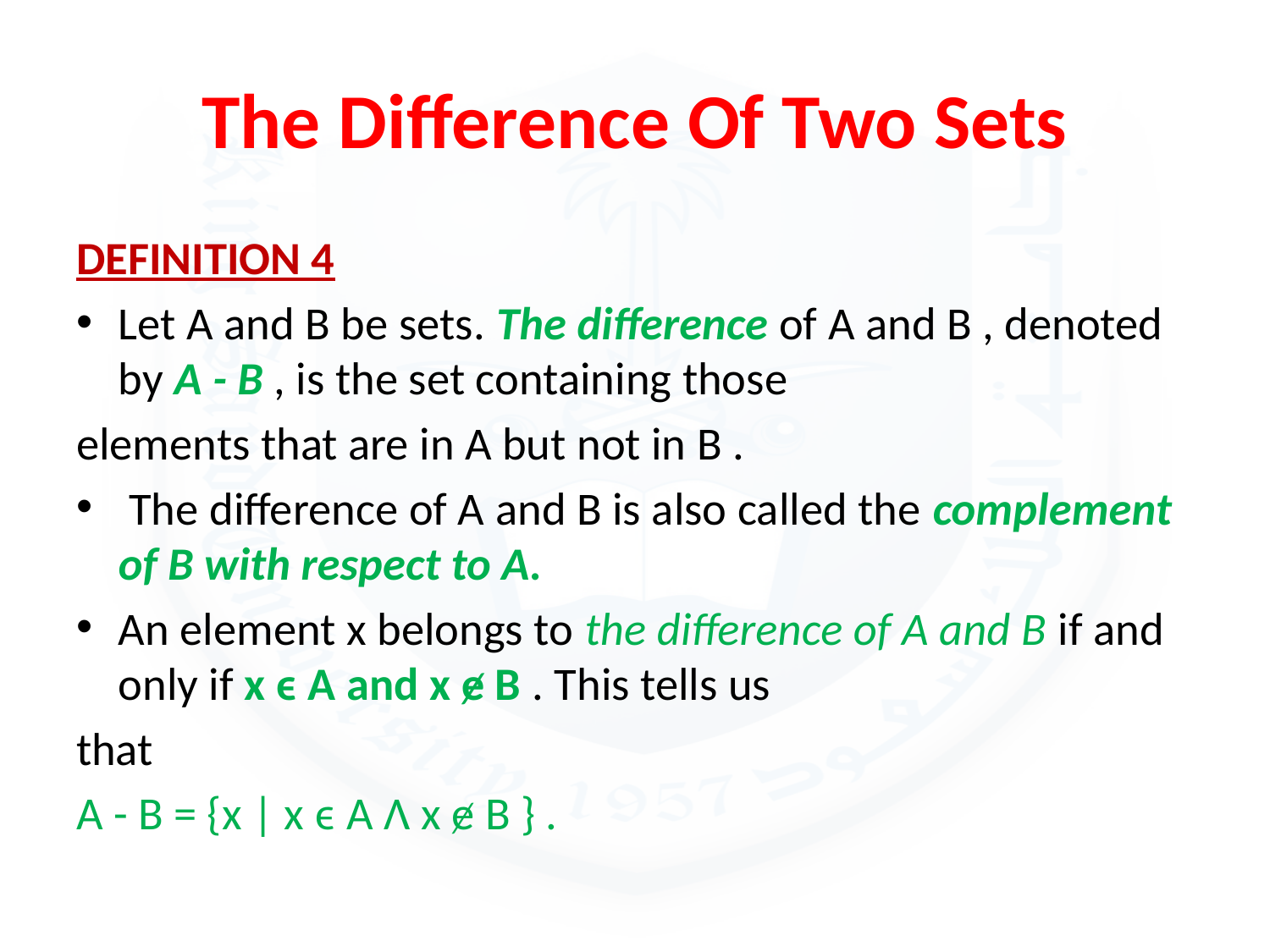

# The Difference Of Two Sets
DEFINITION 4
Let A and B be sets. The difference of A and B , denoted by A - B , is the set containing those
elements that are in A but not in B .
 The difference of A and B is also called the complement of B with respect to A.
An element x belongs to the difference of A and B if and only if x ϵ A and x ɇ B . This tells us
that
A - B = {x | x ϵ A Λ x ɇ B } .